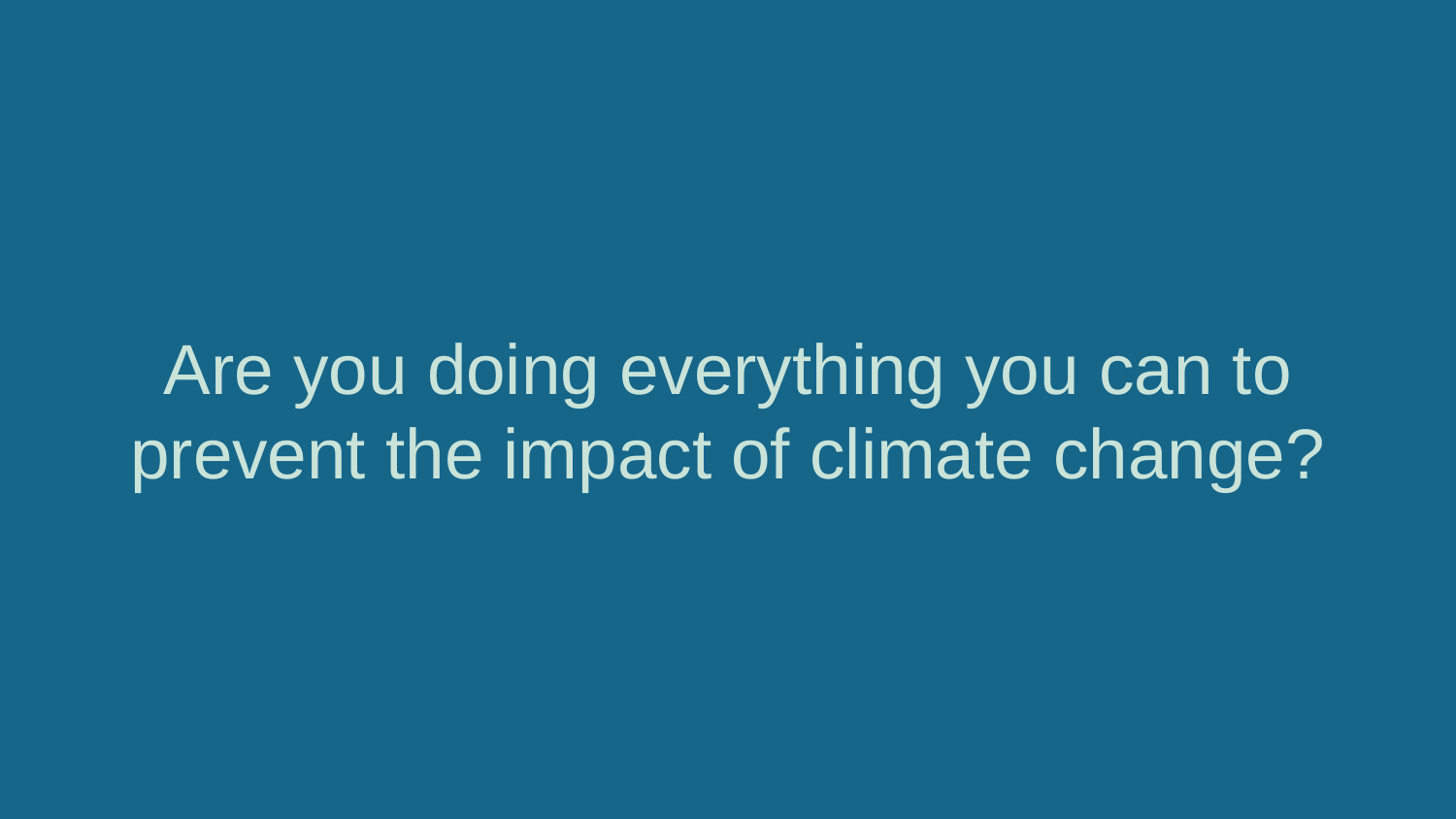

Are you doing everything you can to prevent the impact of climate change?